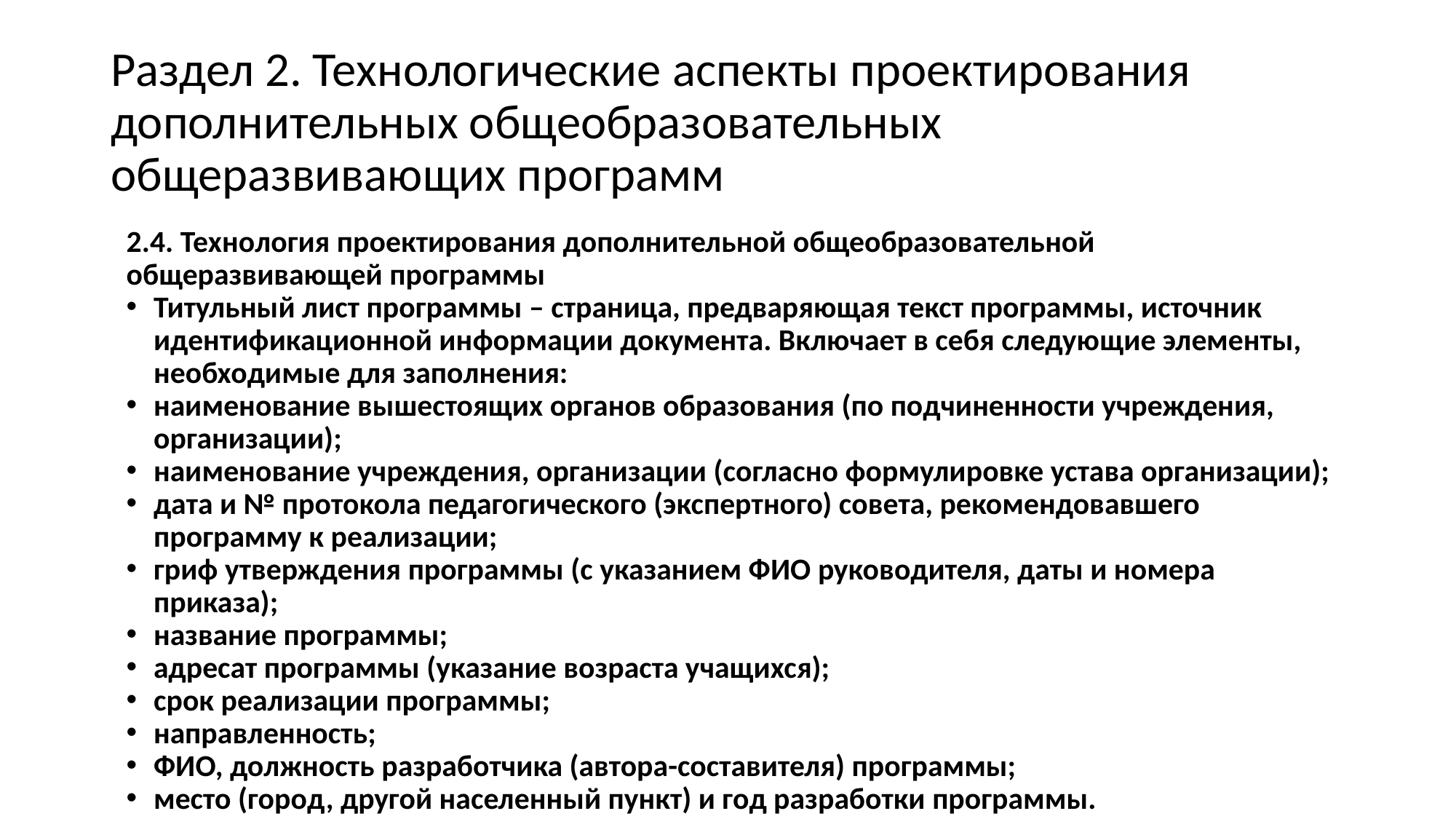

# Раздел 2. Технологические аспекты проектирования дополнительных общеобразовательных общеразвивающих программ
2.4. Технология проектирования дополнительной общеобразовательной общеразвивающей программы
Титульный лист программы – страница, предваряющая текст программы, источник идентификационной информации документа. Включает в себя следующие элементы, необходимые для заполнения:
наименование вышестоящих органов образования (по подчиненности учреждения, организации);
наименование учреждения, организации (согласно формулировке устава организации);
дата и № протокола педагогического (экспертного) совета, рекомендовавшего программу к реализации;
гриф утверждения программы (с указанием ФИО руководителя, даты и номера приказа);
название программы;
адресат программы (указание возраста учащихся);
срок реализации программы;
направленность;
ФИО, должность разработчика (автора-составителя) программы;
место (город, другой населенный пункт) и год разработки программы.